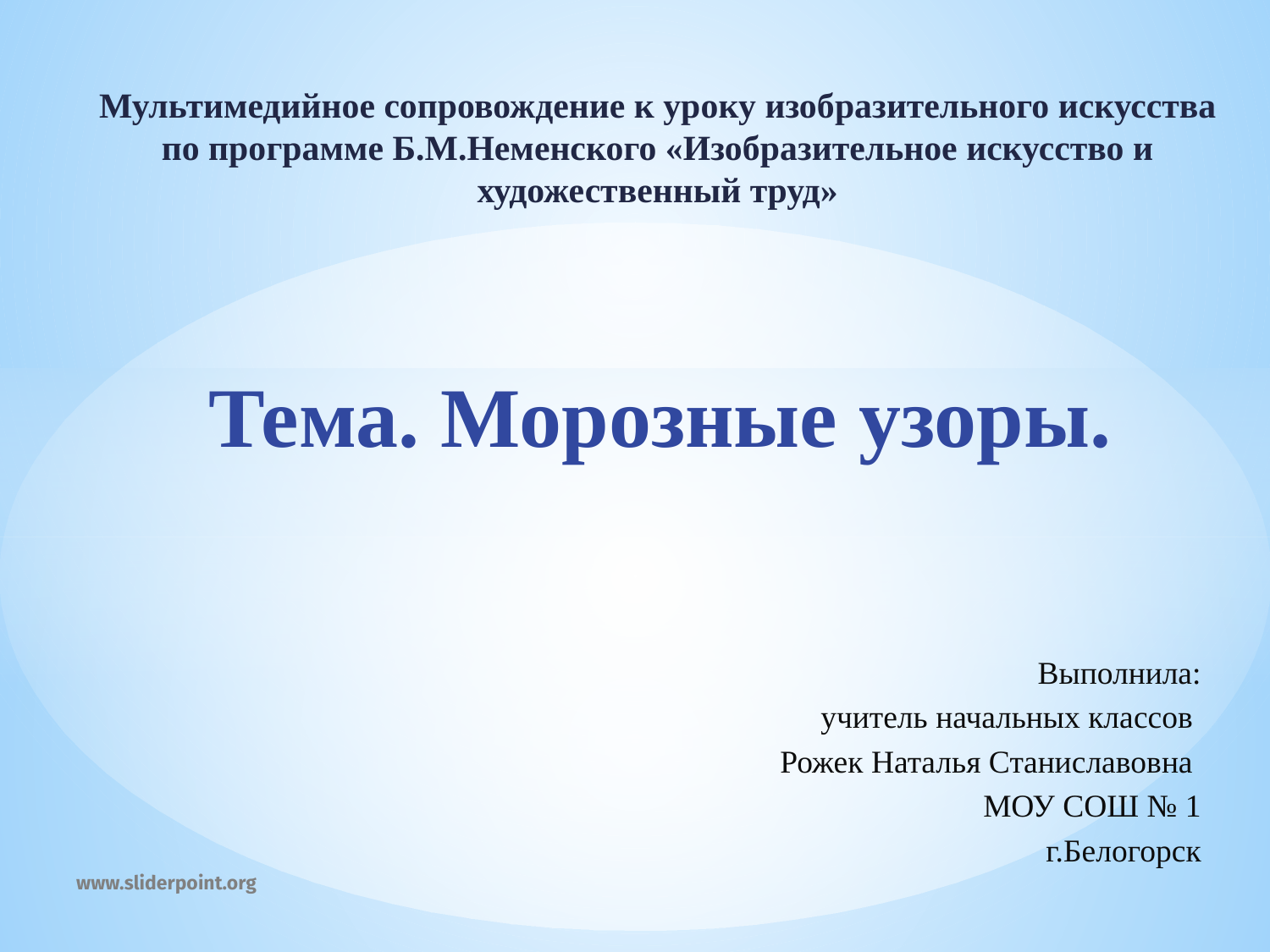

# Мультимедийное сопровождение к уроку изобразительного искусства по программе Б.М.Неменского «Изобразительное искусство и художественный труд»
Тема. Морозные узоры.
Выполнила:
 учитель начальных классов
Рожек Наталья Станиславовна
МОУ СОШ № 1
г.Белогорск
www.sliderpoint.org